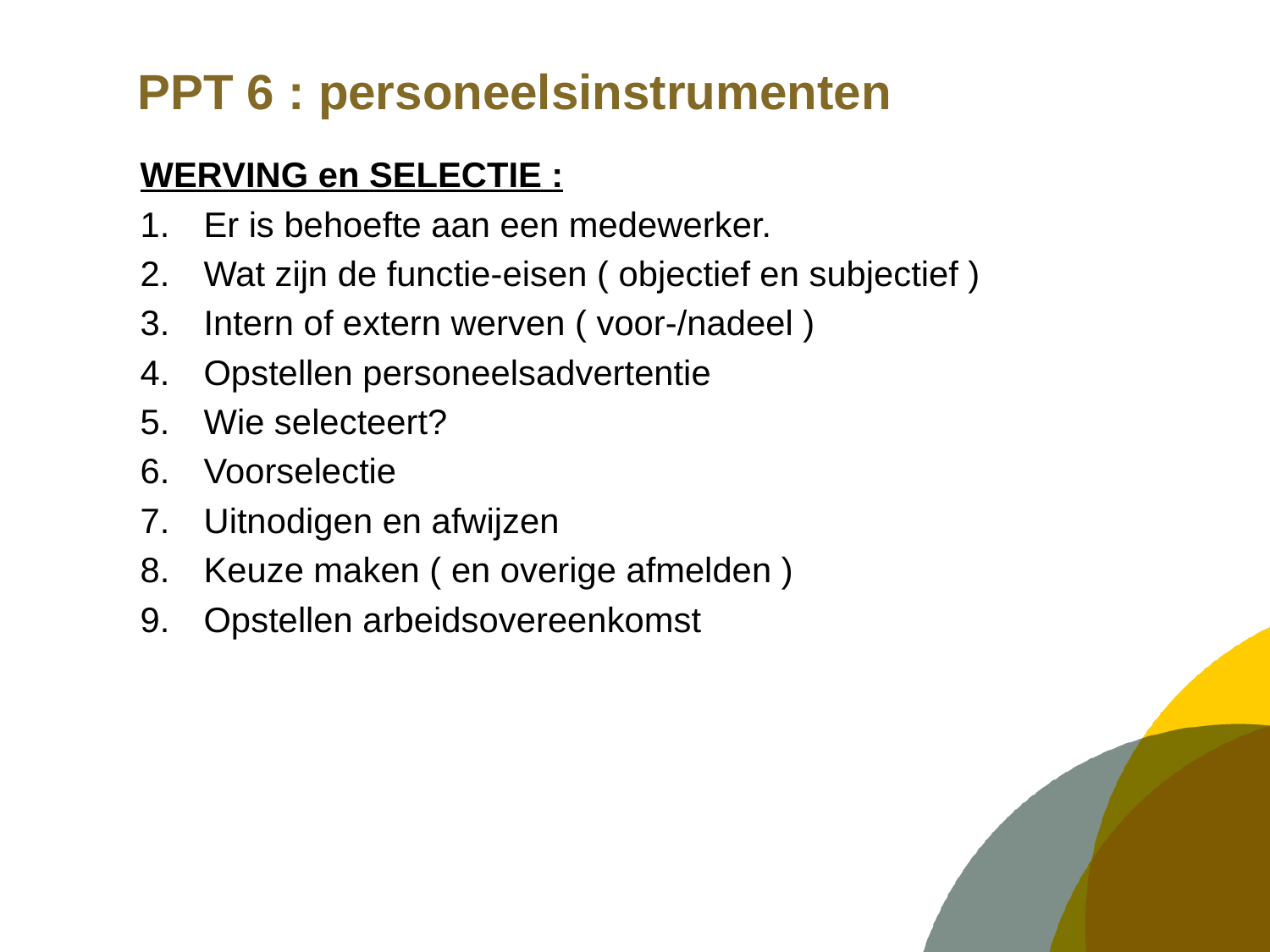

# PPT 6 : personeelsinstrumenten
WERVING en SELECTIE :
Er is behoefte aan een medewerker.
Wat zijn de functie-eisen ( objectief en subjectief )
Intern of extern werven ( voor-/nadeel )
Opstellen personeelsadvertentie
Wie selecteert?
Voorselectie
Uitnodigen en afwijzen
Keuze maken ( en overige afmelden )
Opstellen arbeidsovereenkomst